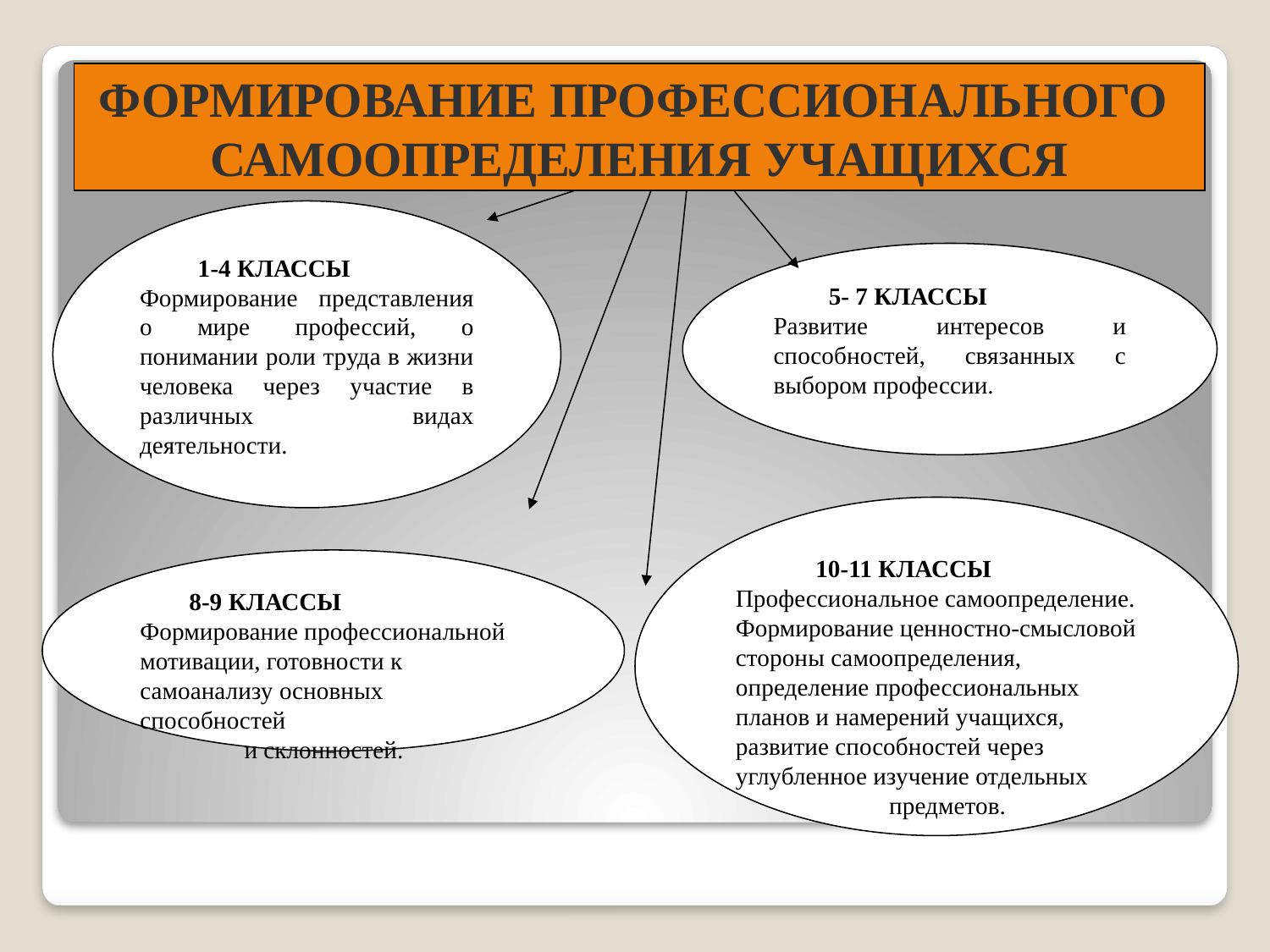

ФОРМИРОВАНИЕ ПРОФЕССИОНАЛЬНОГО
САМООПРЕДЕЛЕНИЯ УЧАЩИХСЯ

           1-4 КЛАССЫ
Формирование представления о мире профессий, о понимании роли труда в жизни человека через участие в различных видах деятельности.

         5- 7 КЛАССЫ
Развитие интересов и способностей, связанных с выбором профессии.

             10-11 КЛАССЫ
Профессиональное самоопределение. Формирование ценностно-смысловой стороны самоопределения, определение профессиональных планов и намерений учащихся, развитие способностей через углубленное изучение отдельных
                         предметов.

        8-9 КЛАССЫ
Формирование профессиональной мотивации, готовности к самоанализу основных способностей
                 и склонностей.